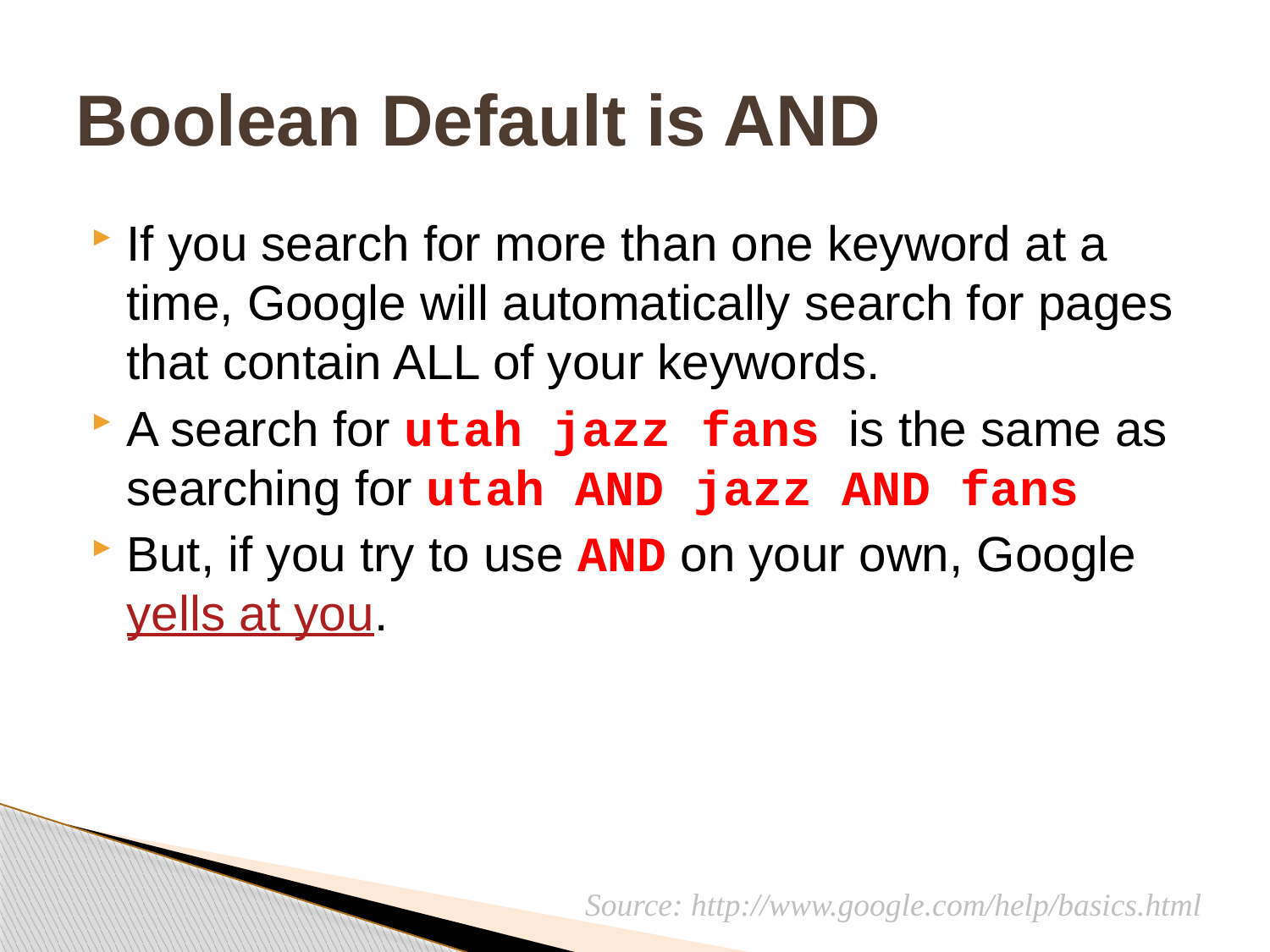

# Boolean Default is AND
If you search for more than one keyword at a time, Google will automatically search for pages that contain ALL of your keywords.
A search for utah jazz fans is the same as searching for utah AND jazz AND fans
But, if you try to use AND on your own, Google yells at you.
Source: http://www.google.com/help/basics.html